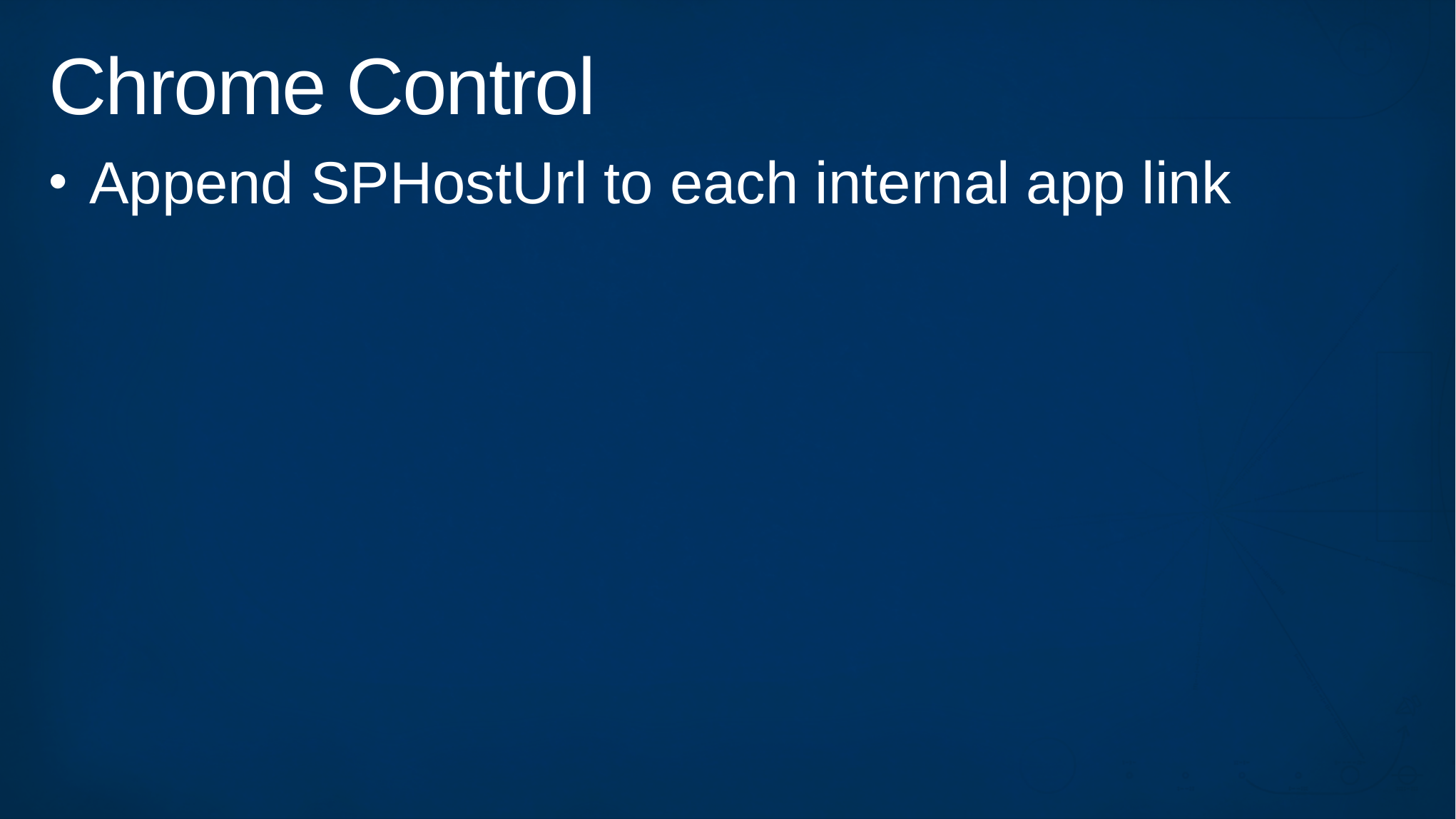

# Chrome Control
Append SPHostUrl to each internal app link